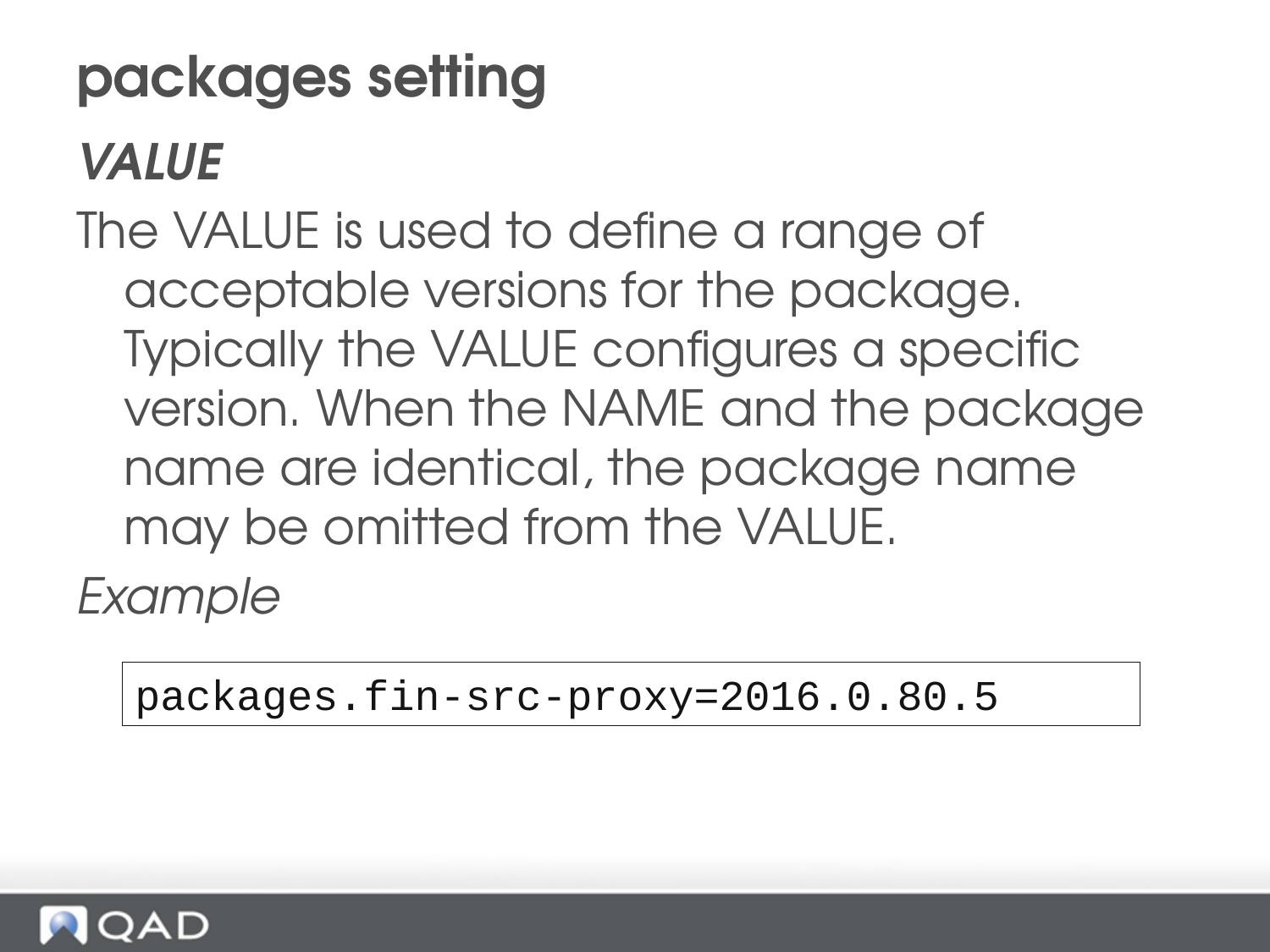

# packages setting
VALUE
The VALUE is used to define a range of acceptable versions for the package. Typically the VALUE configures a specific version. When the NAME and the package name are identical, the package name may be omitted from the VALUE.
Example
packages.fin-src-proxy=2016.0.80.5